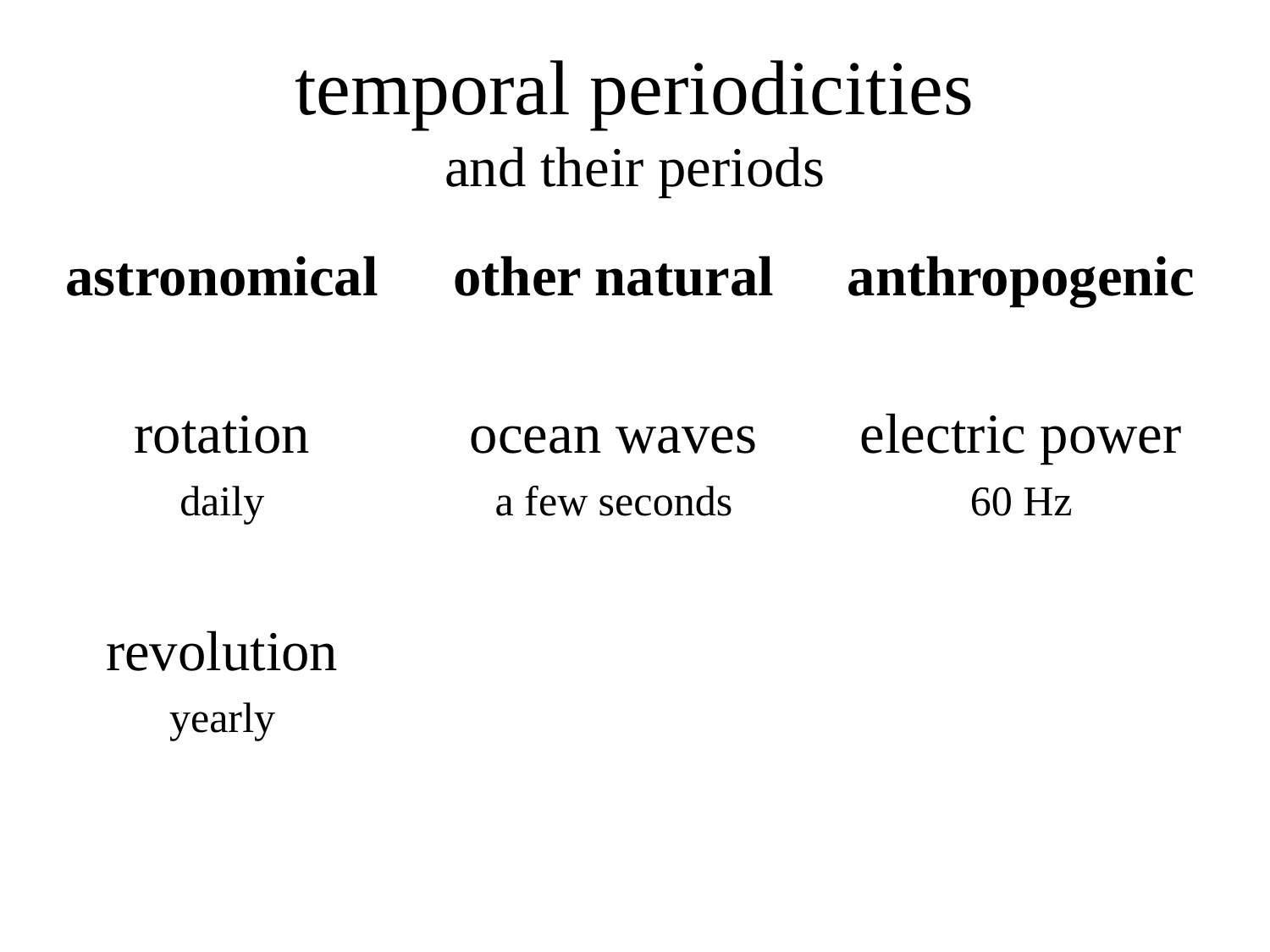

# temporal periodicities and their periods
astronomical

rotation
daily

revolution
yearly

other natural

ocean waves
a few seconds

anthropogenic

electric power
60 Hz